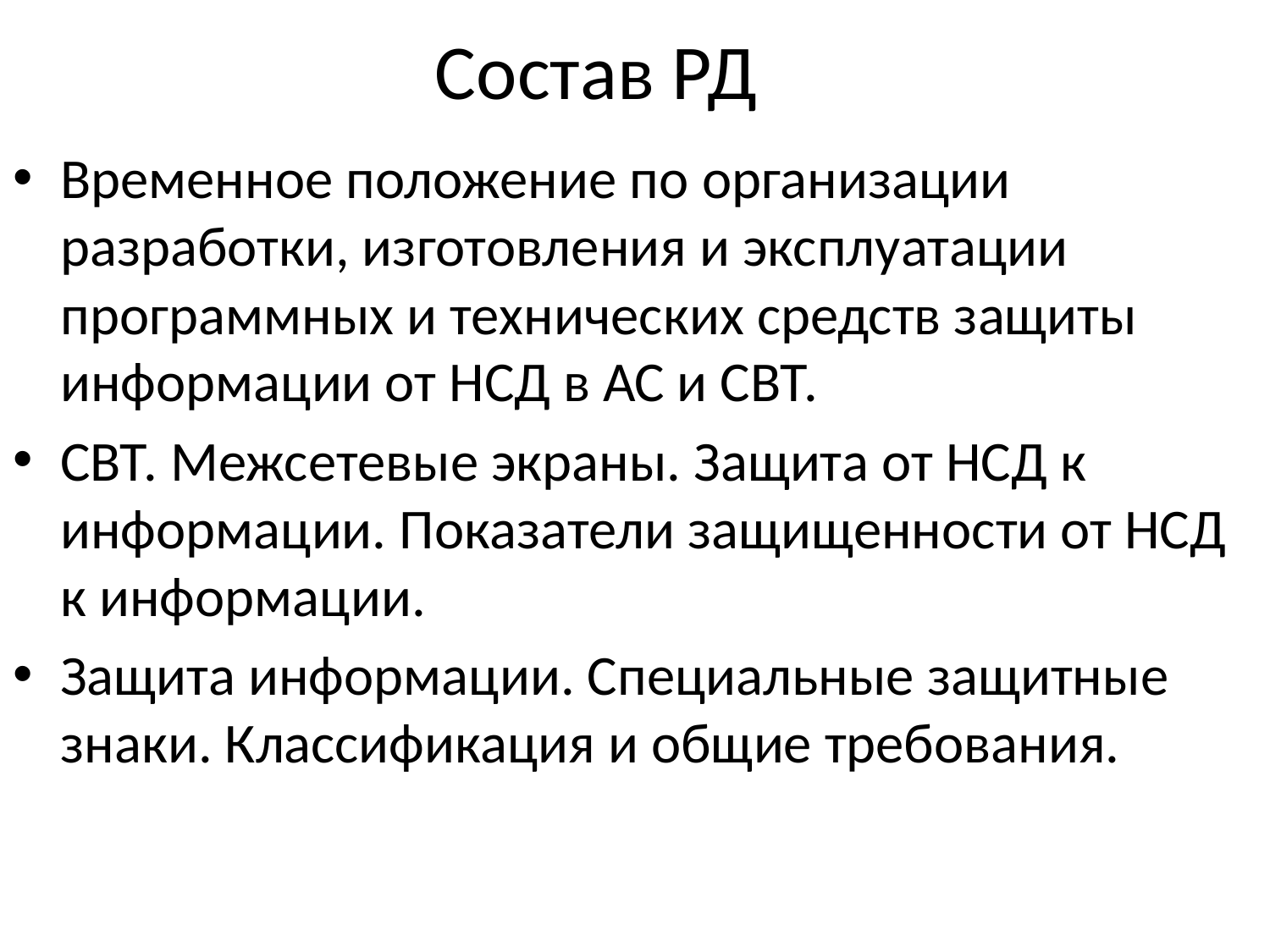

# Состав РД
Временное положение по организации разработки, изготовления и эксплуатации программных и технических средств защиты информации от НСД в АС и СВТ.
СВТ. Межсетевые экраны. Защита от НСД к информации. Показатели защищенности от НСД к информации.
Защита информации. Специальные защитные знаки. Классификация и общие требования.